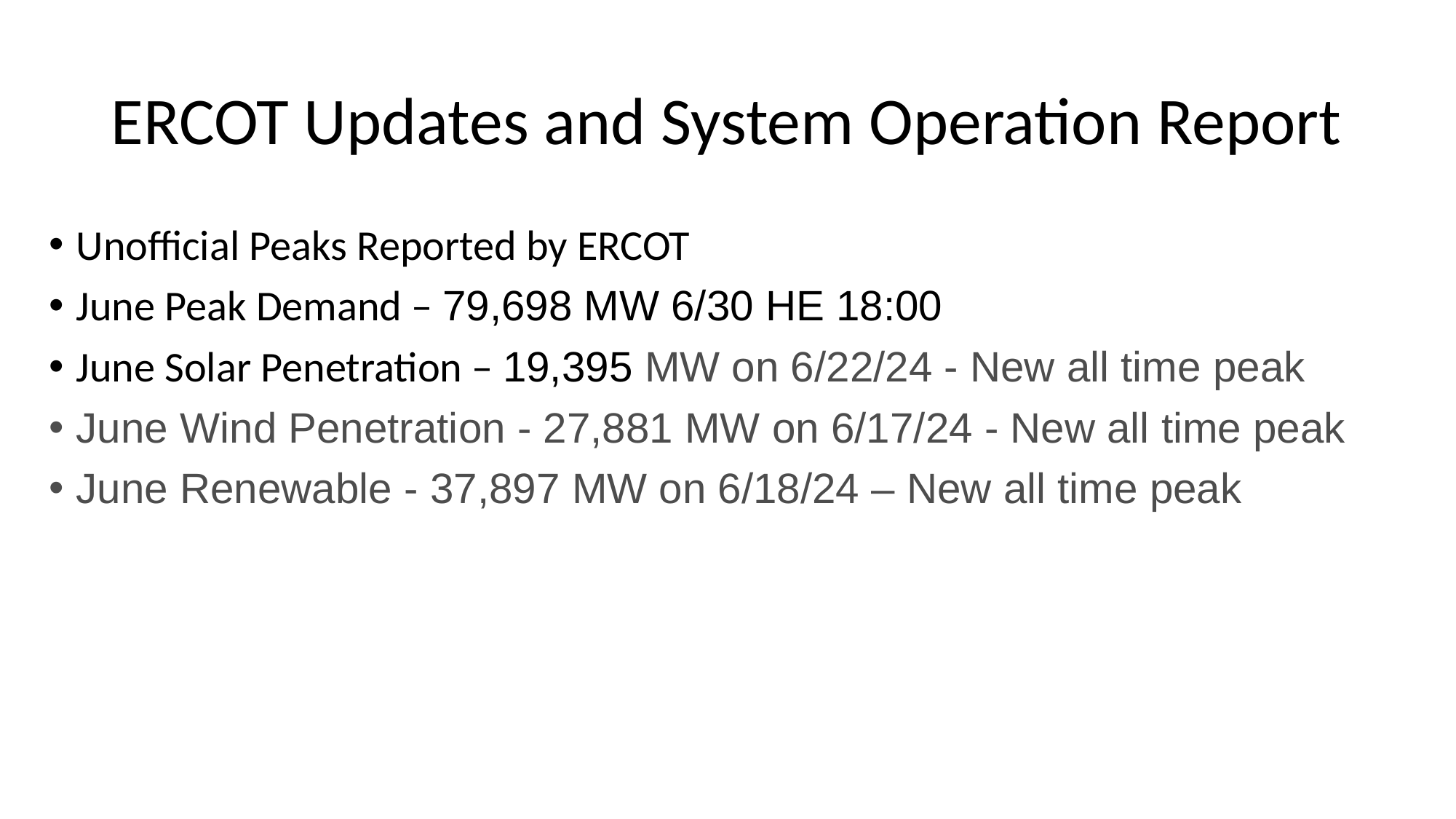

# ERCOT Updates and System Operation Report
Unofficial Peaks Reported by ERCOT
June Peak Demand – 79,698 MW 6/30 HE 18:00
June Solar Penetration – 19,395 MW on 6/22/24 - New all time peak
June Wind Penetration - 27,881 MW on 6/17/24 - New all time peak
June Renewable - 37,897 MW on 6/18/24 – New all time peak